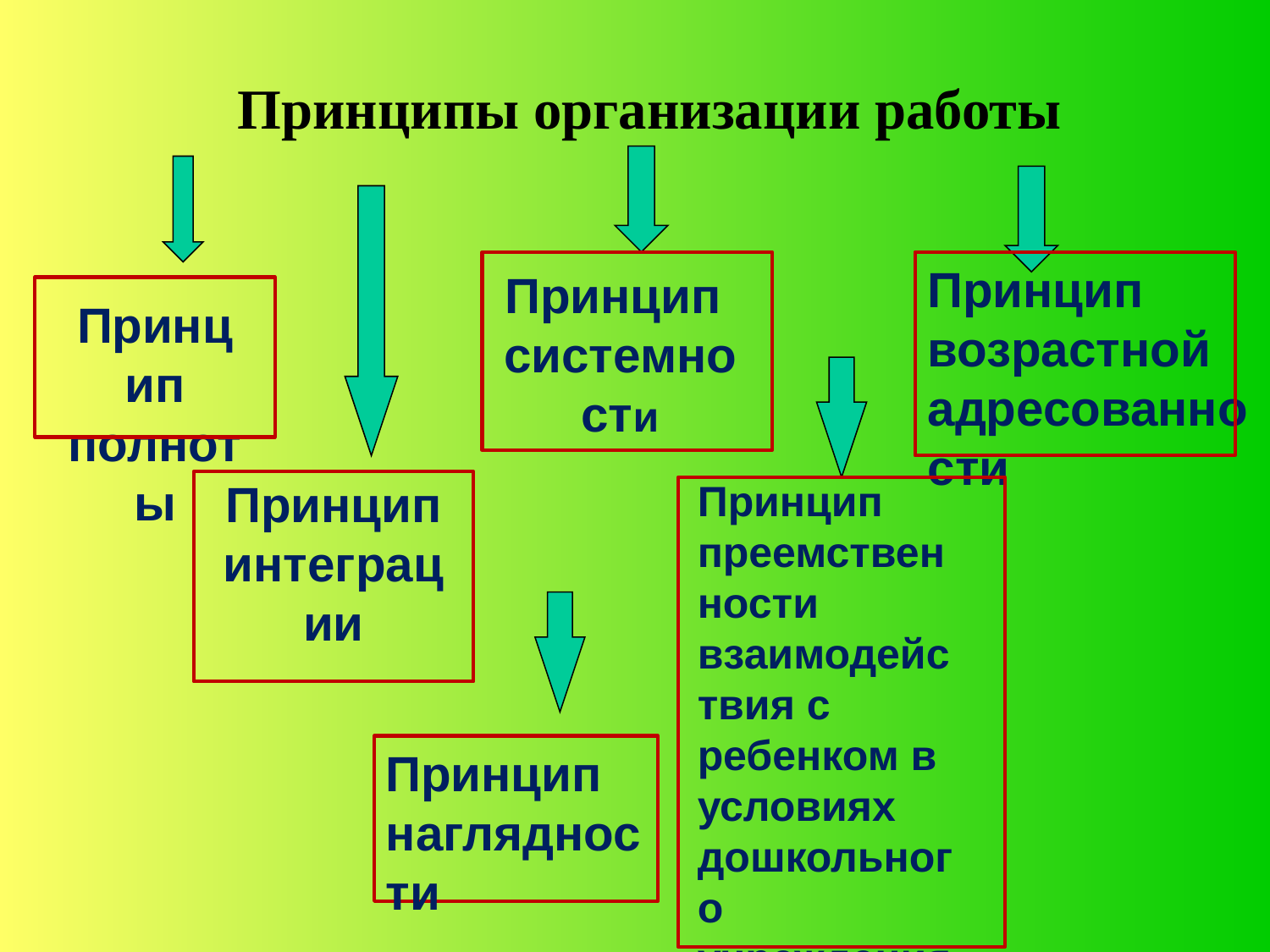

Принципы организации работы

Принцип возрастной адресованности

Принцип
системности

Принцип полноты

Принцип интеграции
Принцип преемственности взаимодействия с ребенком в условиях дошкольного учреждения и в семье.

Принцип наглядности